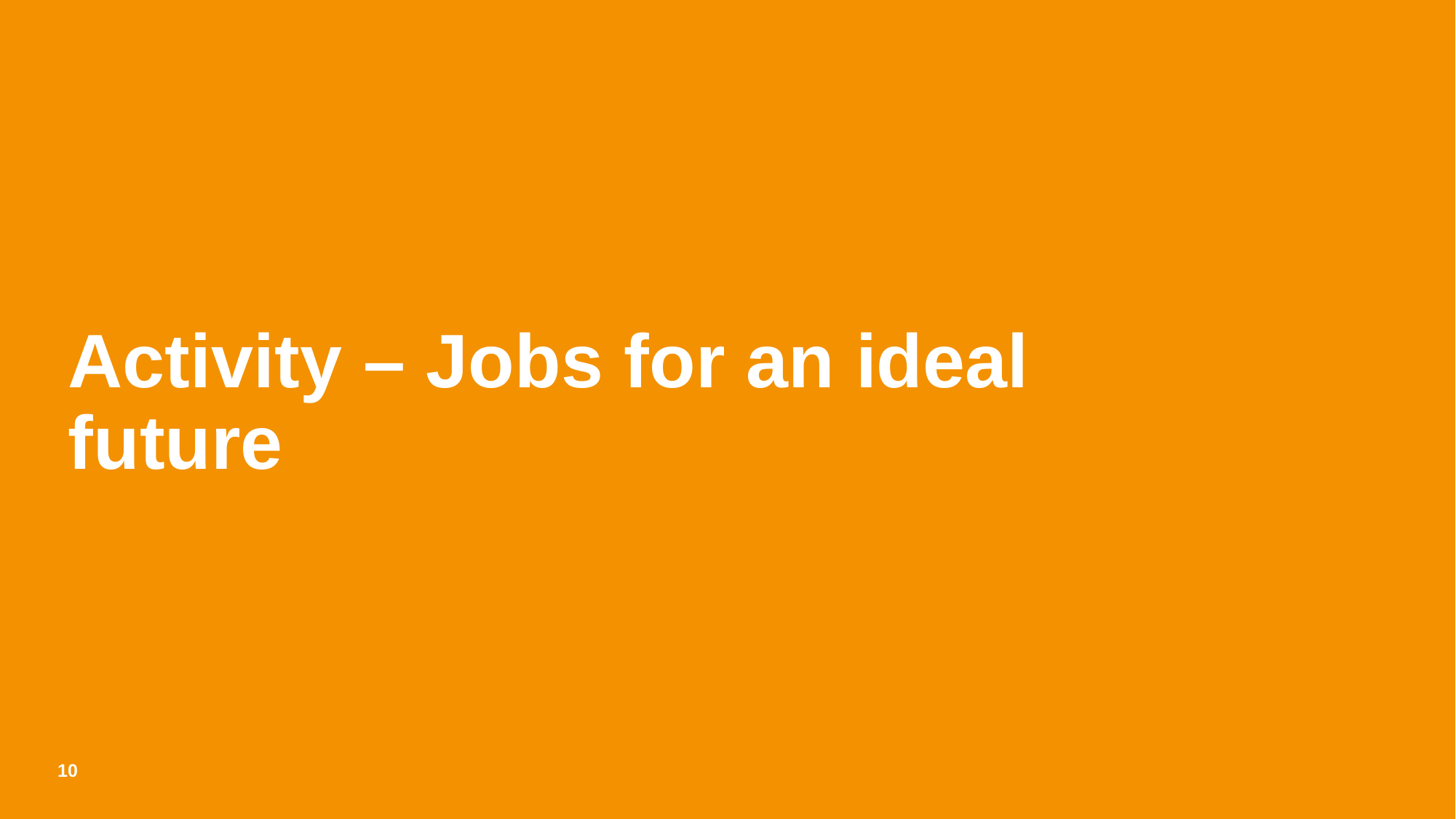

# Activity – Jobs for an ideal future
10